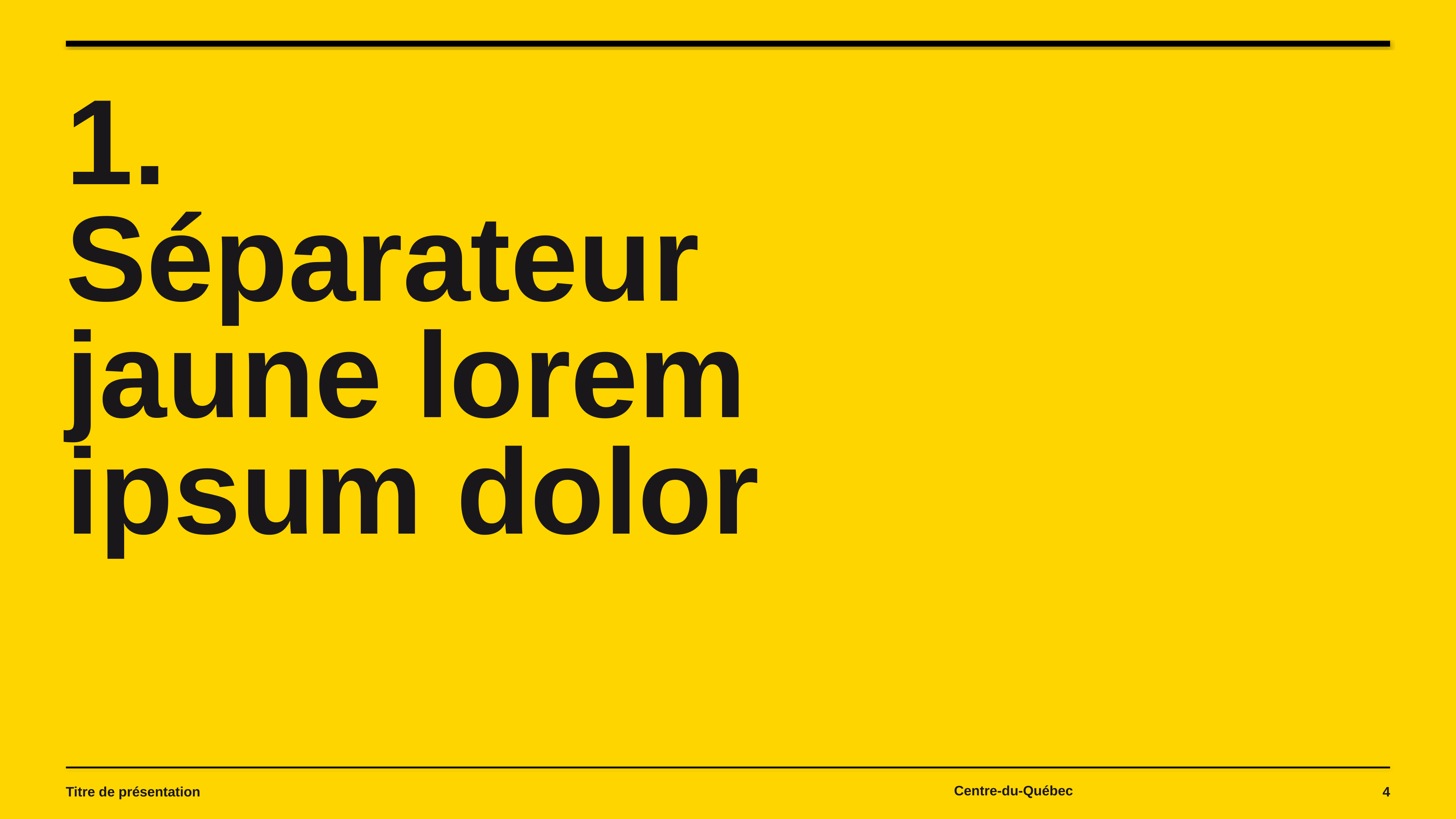

# 1. Séparateur jaune lorem ipsum dolor
Titre de présentation
4